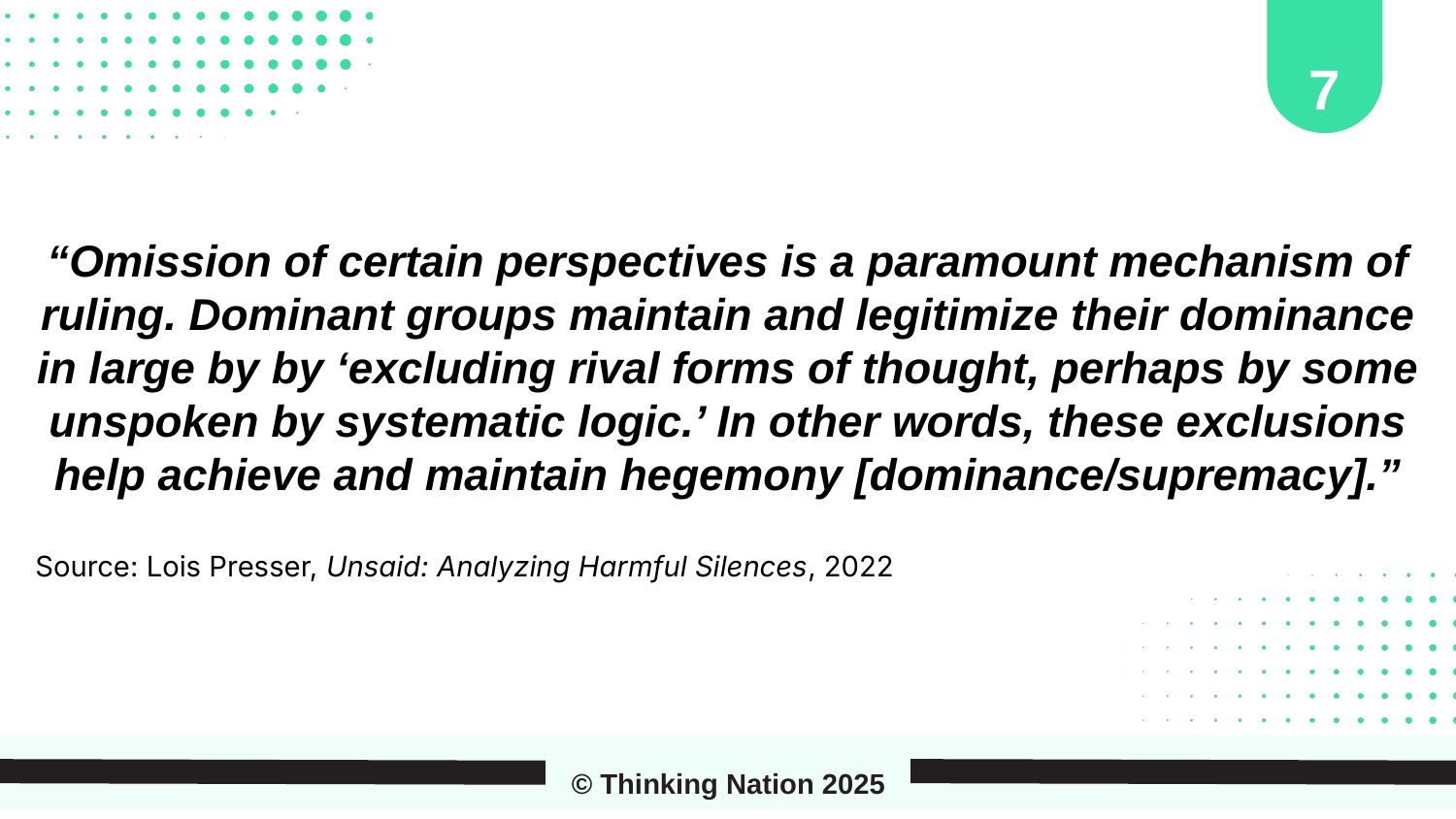

7
“Omission of certain perspectives is a paramount mechanism of ruling. Dominant groups maintain and legitimize their dominance in large by by ‘excluding rival forms of thought, perhaps by some unspoken by systematic logic.’ In other words, these exclusions help achieve and maintain hegemony [dominance/supremacy].”

Source: Lois Presser, Unsaid: Analyzing Harmful Silences, 2022

© Thinking Nation 2025